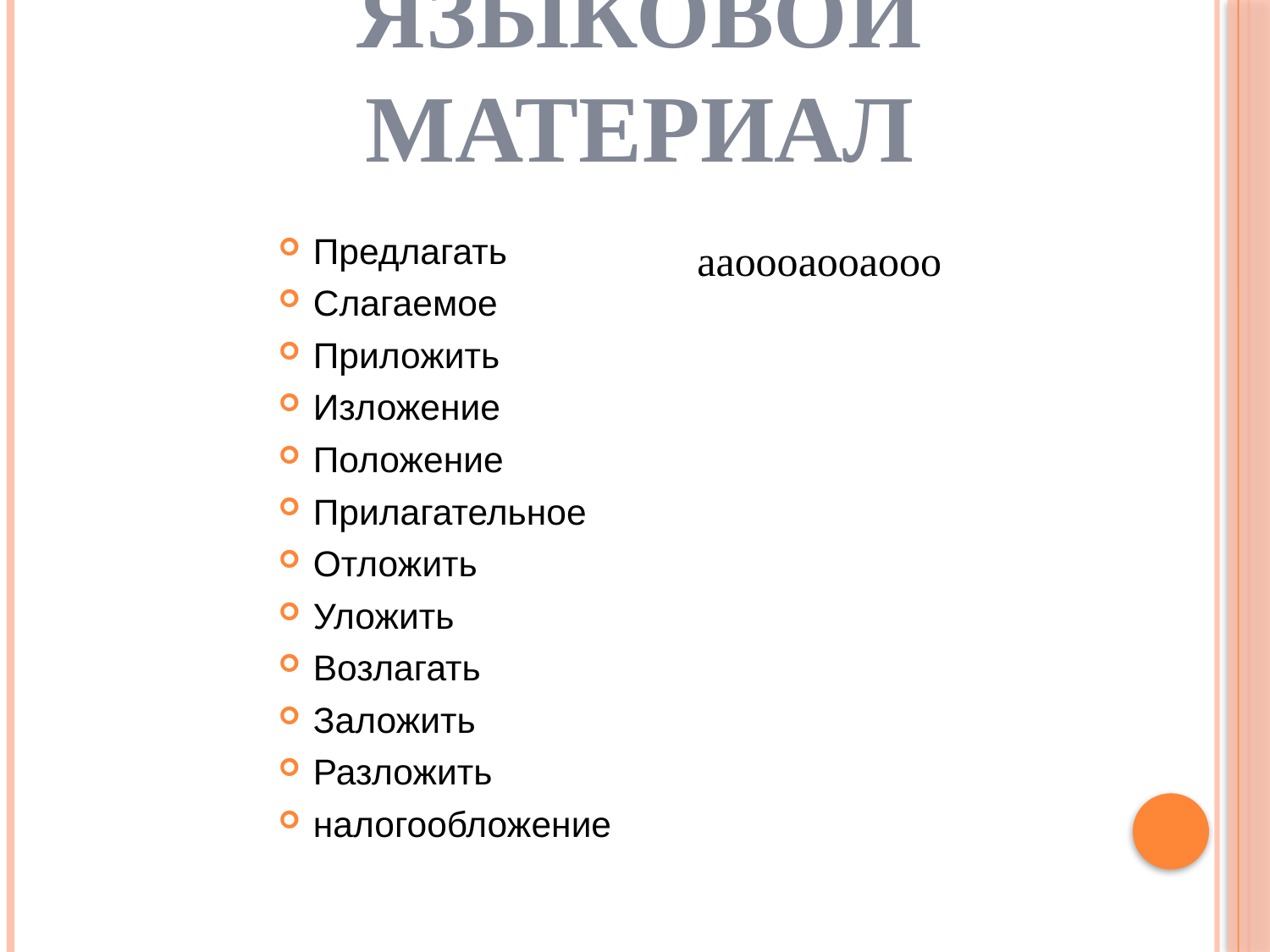

# Языковой материал
Предлагать
Слагаемое
Приложить
Изложение
Положение
Прилагательное
Отложить
Уложить
Возлагать
Заложить
Разложить
налогообложение

ааоооаооаооо